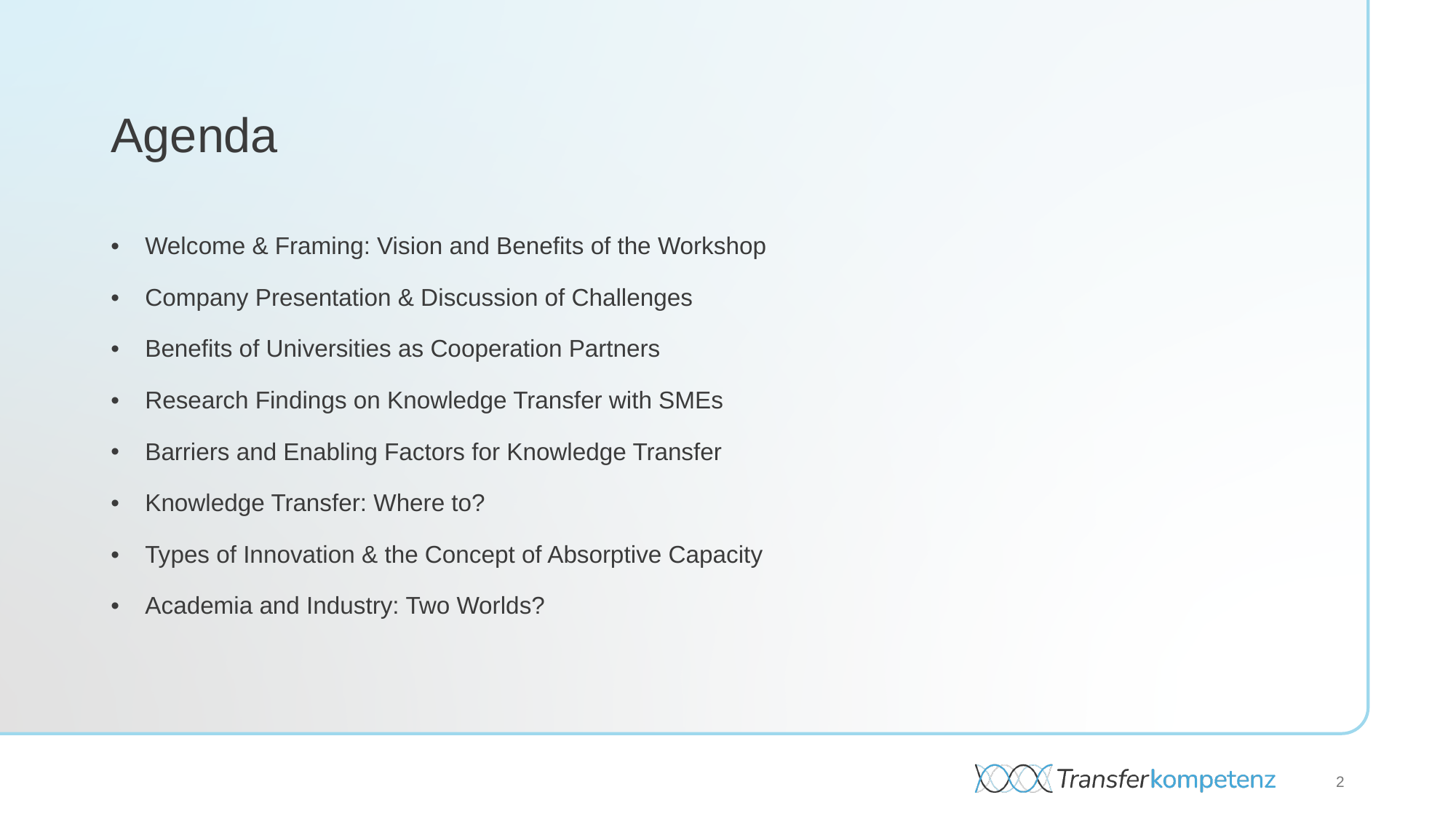

# Agenda
| Welcome & Framing: Vision and Benefits of the Workshop |
| --- |
| Company Presentation & Discussion of Challenges |
| Benefits of Universities as Cooperation Partners |
| Research Findings on Knowledge Transfer with SMEs |
| Barriers and Enabling Factors for Knowledge Transfer |
| Knowledge Transfer: Where to? |
| Types of Innovation & the Concept of Absorptive Capacity |
| Academia and Industry: Two Worlds? |
|  |
2